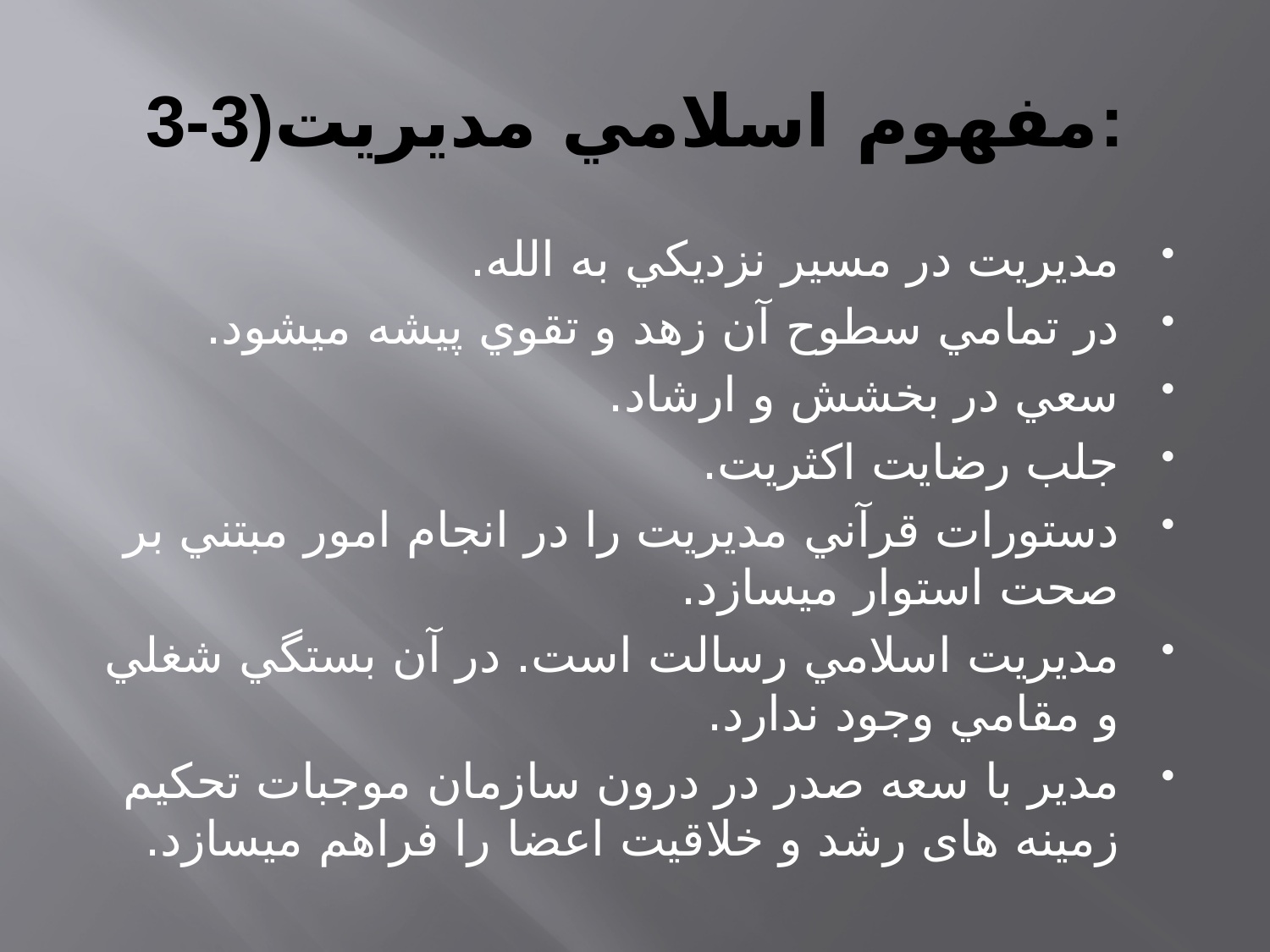

# 3-3)مفهوم اسلامي مديريت:
مديريت در مسير نزديكي به الله.
در تمامي سطوح آن زهد و تقوي پيشه ميشود.
سعي در بخشش و ارشاد.
جلب رضايت اكثريت.
دستورات قرآني مديريت را در انجام امور مبتني بر صحت استوار ميسازد.
مديريت اسلامي رسالت است. در آن بستگي شغلي و مقامي وجود ندارد.
مدیر با سعه صدر در درون سازمان موجبات تحکیم زمینه های رشد و خلاقیت اعضا را فراهم میسازد.